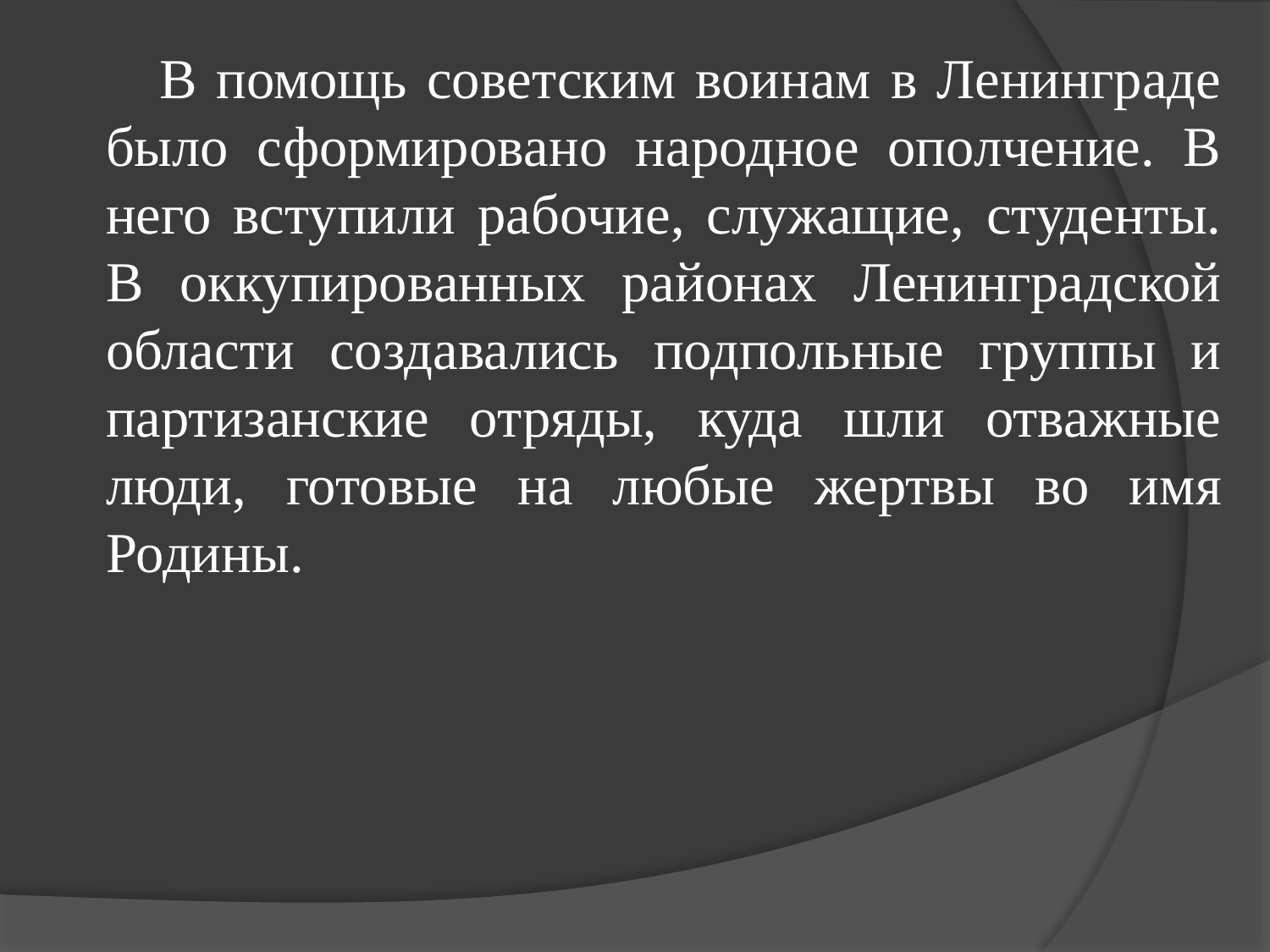

В помощь советским воинам в Ленинграде было сформировано народное ополчение. В него вступили рабочие, служащие, студенты. В оккупированных районах Ленинградской области создавались подпольные группы и партизанские отряды, куда шли отважные люди, готовые на любые жертвы во имя Родины.